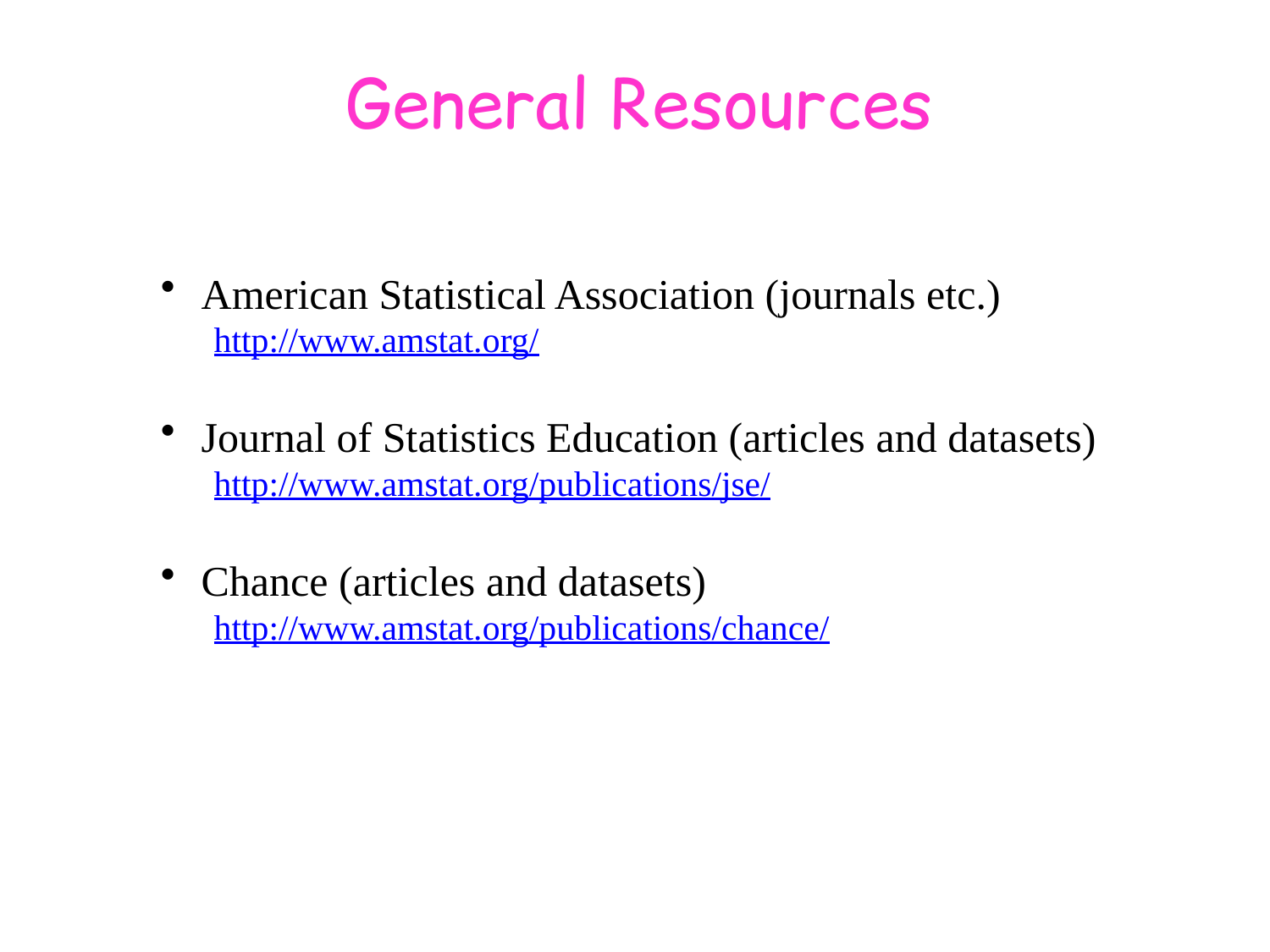

# General Resources
 American Statistical Association (journals etc.)
      http://www.amstat.org/

 Journal of Statistics Education (articles and datasets)
      http://www.amstat.org/publications/jse/

 Chance (articles and datasets)
      http://www.amstat.org/publications/chance/